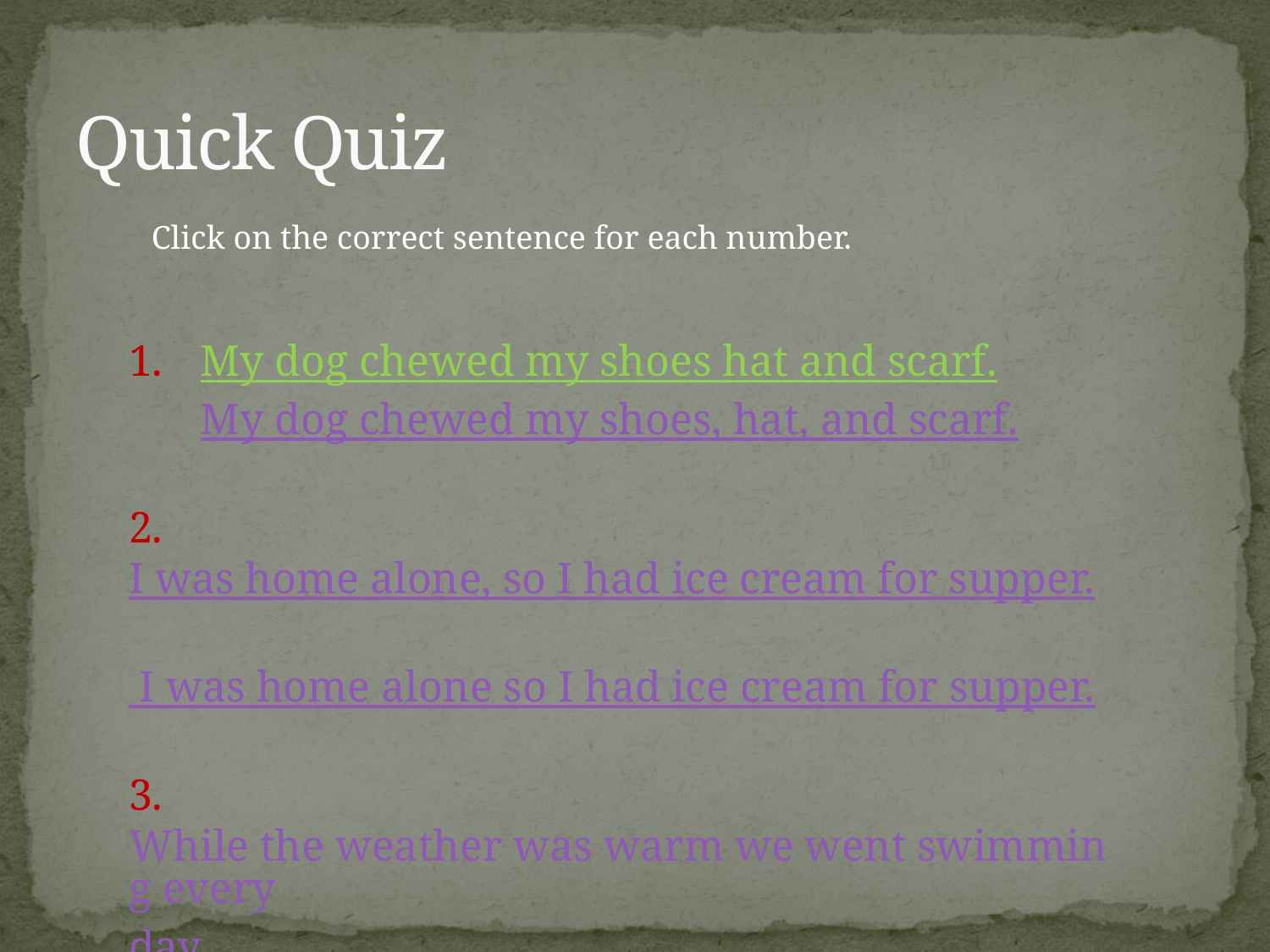

# Quick Quiz
Click on the correct sentence for each number.
My dog chewed my shoes hat and scarf.
My dog chewed my shoes, hat, and scarf.

2.    I was home alone, so I had ice cream for supper.
       I was home alone so I had ice cream for supper.

3.     While the weather was warm we went swimming every day.
        While the weather was warm, we went swimming every day